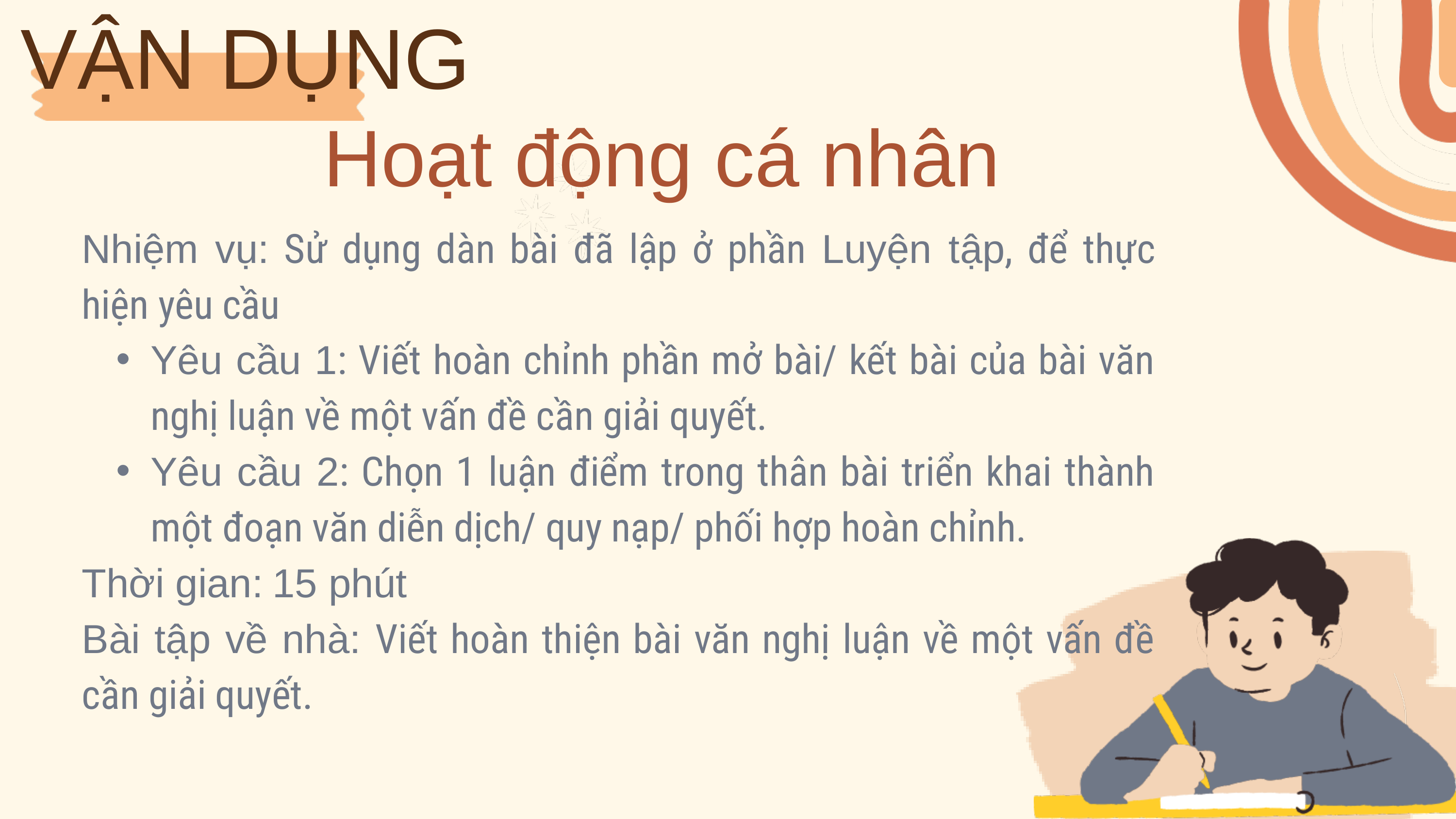

V. VẬN DỤNG

Hoạt động cá nhân

Nhiệm vụ: Sử dụng dàn bài đã lập ở phần Luyện tập, để thực hiện yêu cầu
Yêu cầu 1: Viết hoàn chỉnh phần mở bài/ kết bài của bài văn nghị luận về một vấn đề cần giải quyết.
Yêu cầu 2: Chọn 1 luận điểm trong thân bài triển khai thành một đoạn văn diễn dịch/ quy nạp/ phối hợp hoàn chỉnh.
Thời gian: 15 phút
Bài tập về nhà: Viết hoàn thiện bài văn nghị luận về một vấn đề cần giải quyết.